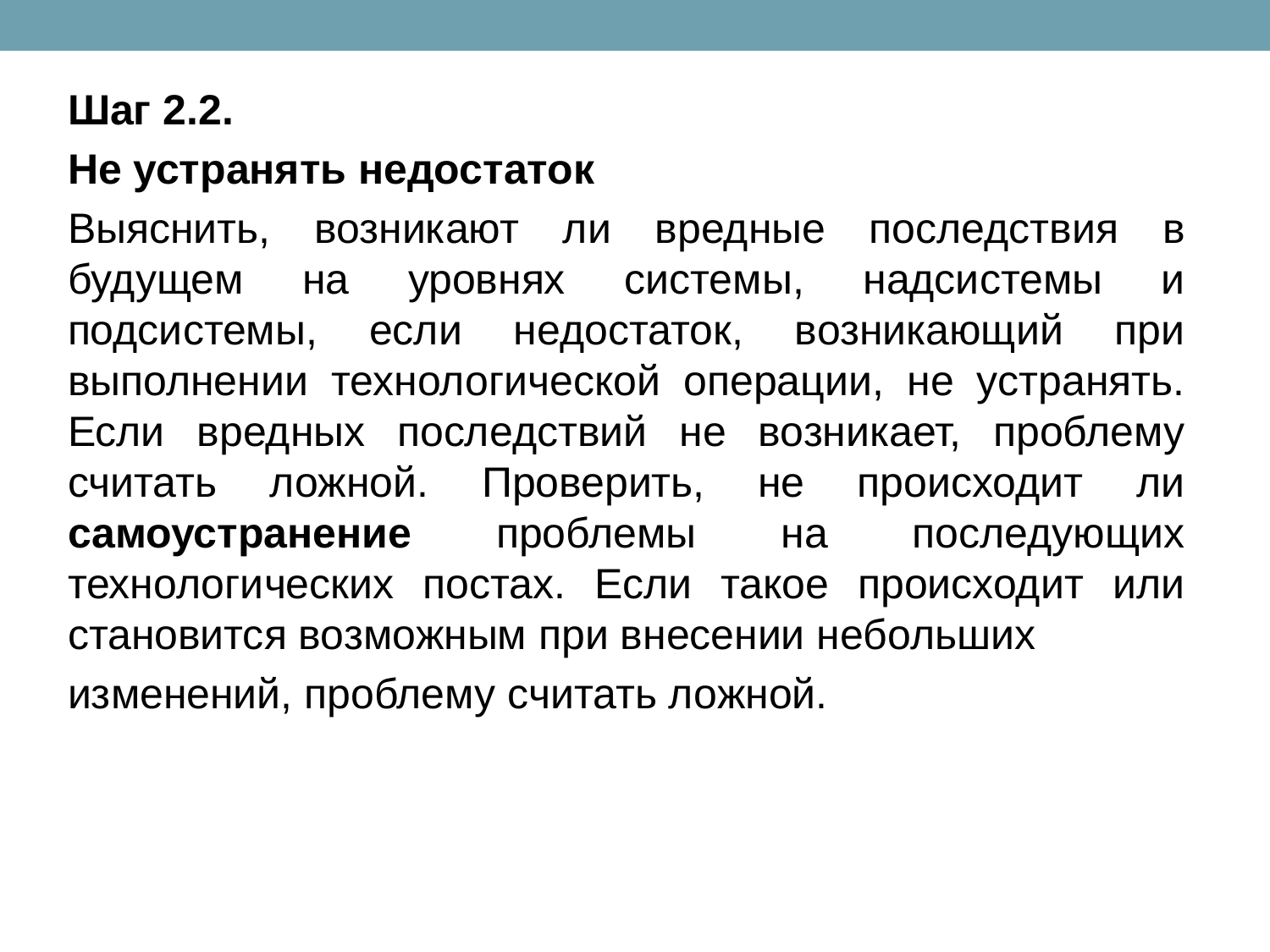

Шаг 2.2.
Не устранять недостаток
Выяснить, возникают ли вредные последствия в будущем на уровнях системы, надсистемы и подсистемы, если недостаток, возникающий при выполнении технологической операции, не устранять. Если вредных последствий не возникает, проблему считать ложной. Проверить, не происходит ли самоустранение проблемы на последующих технологических постах. Если такое происходит или становится возможным при внесении небольших
изменений, проблему считать ложной.